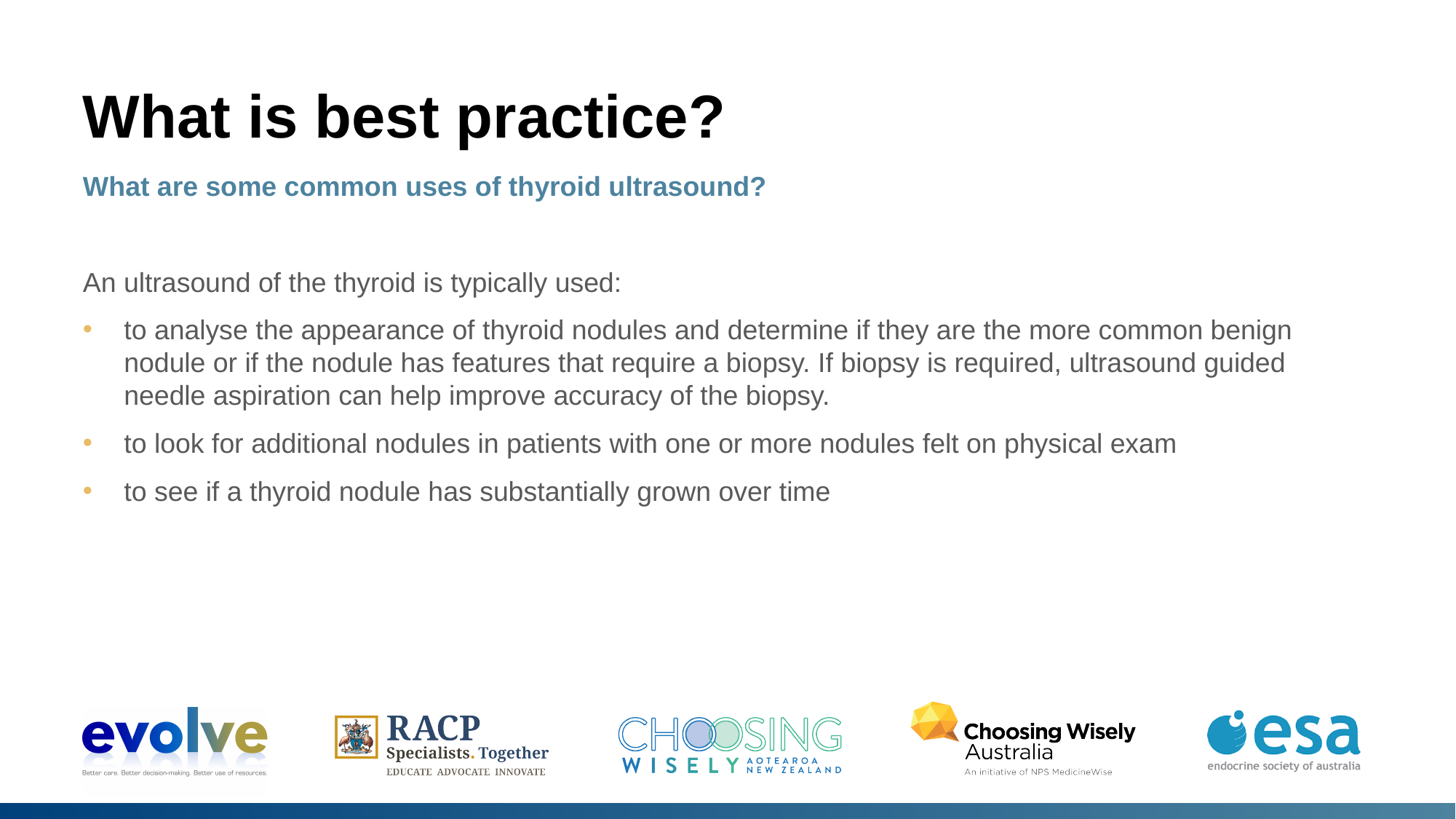

# What is best practice?
What are some common uses of thyroid ultrasound?

An ultrasound of the thyroid is typically used:
to analyse the appearance of thyroid nodules and determine if they are the more common benign nodule or if the nodule has features that require a biopsy. If biopsy is required, ultrasound guided needle aspiration can help improve accuracy of the biopsy.
to look for additional nodules in patients with one or more nodules felt on physical exam
to see if a thyroid nodule has substantially grown over time